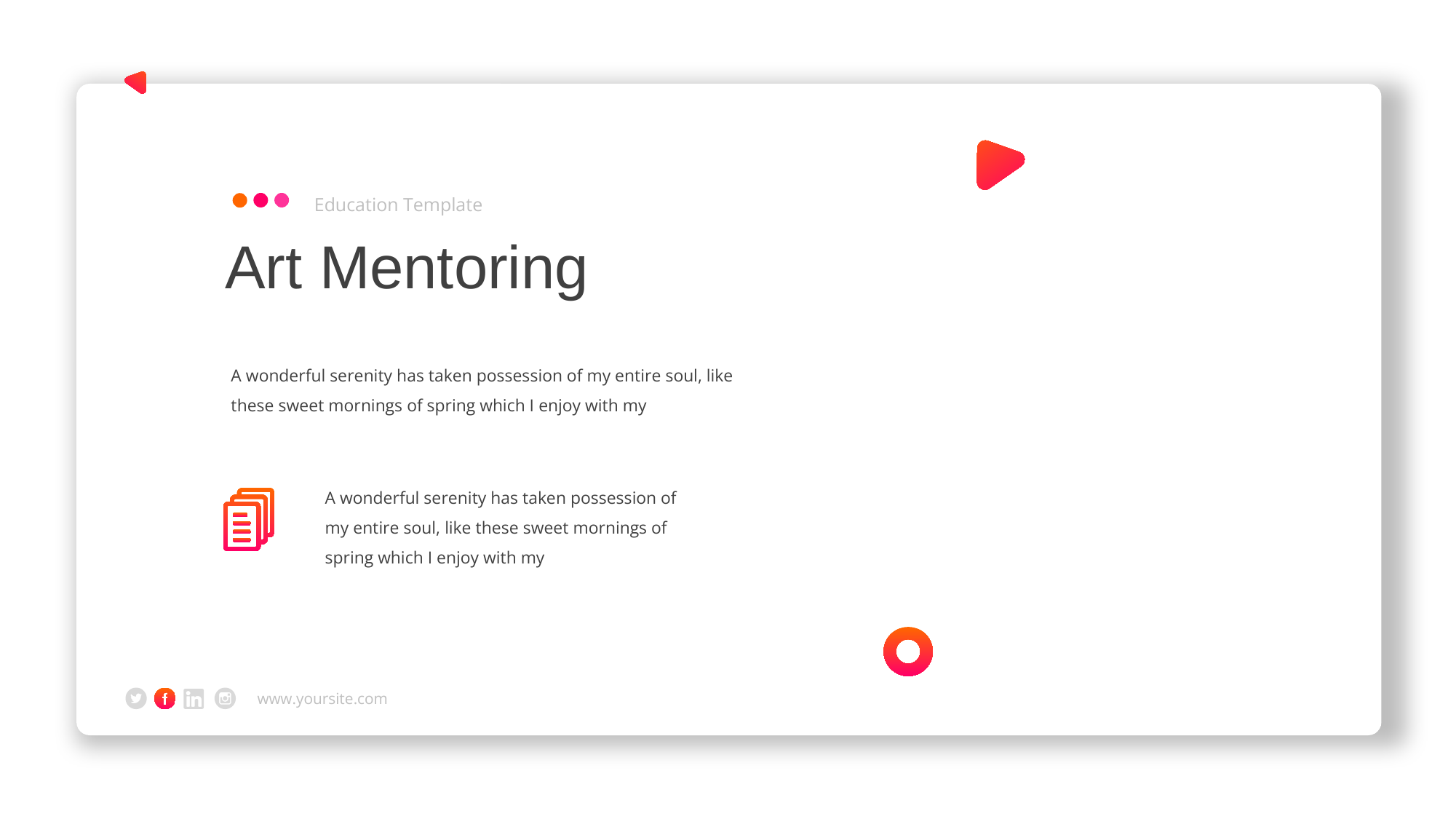

Education Template

Art Mentoring
A wonderful serenity has taken possession of my entire soul, like these sweet mornings of spring which I enjoy with my
A wonderful serenity has taken possession of my entire soul, like these sweet mornings of spring which I enjoy with my

www.yoursite.com